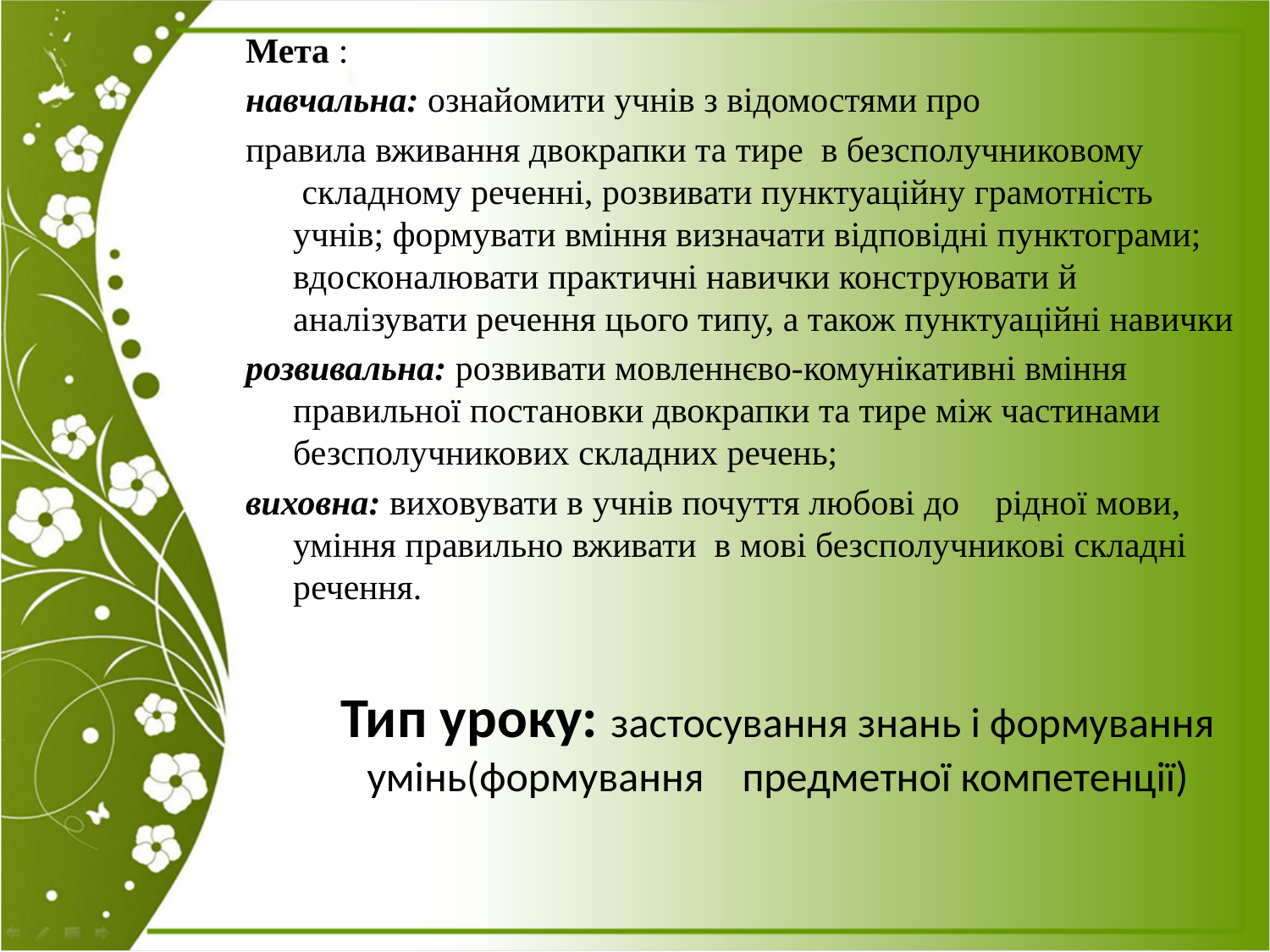

Мета :
навчальна: ознайомити учнів з відомостями про
правила вживання двокрапки та тире  в безсполучниковому            складному реченні, розвивати пунктуаційну грамотність учнів; формувати вміння визначати відповідні пунктограми; вдосконалювати практичні навички конструювати й аналізувати речення цього типу, а також пунктуаційні навички
розвивальна: розвивати мовленнєво-комунікативні вміння   правильної постановки двокрапки та тире між частинами безсполучникових складних речень;
виховна: виховувати в учнів почуття любові до    рідної мови, уміння правильно вживати  в мові безсполучникові складні речення.
# Тип уроку: застосування знань і формування умінь(формування    предметної компетенції)